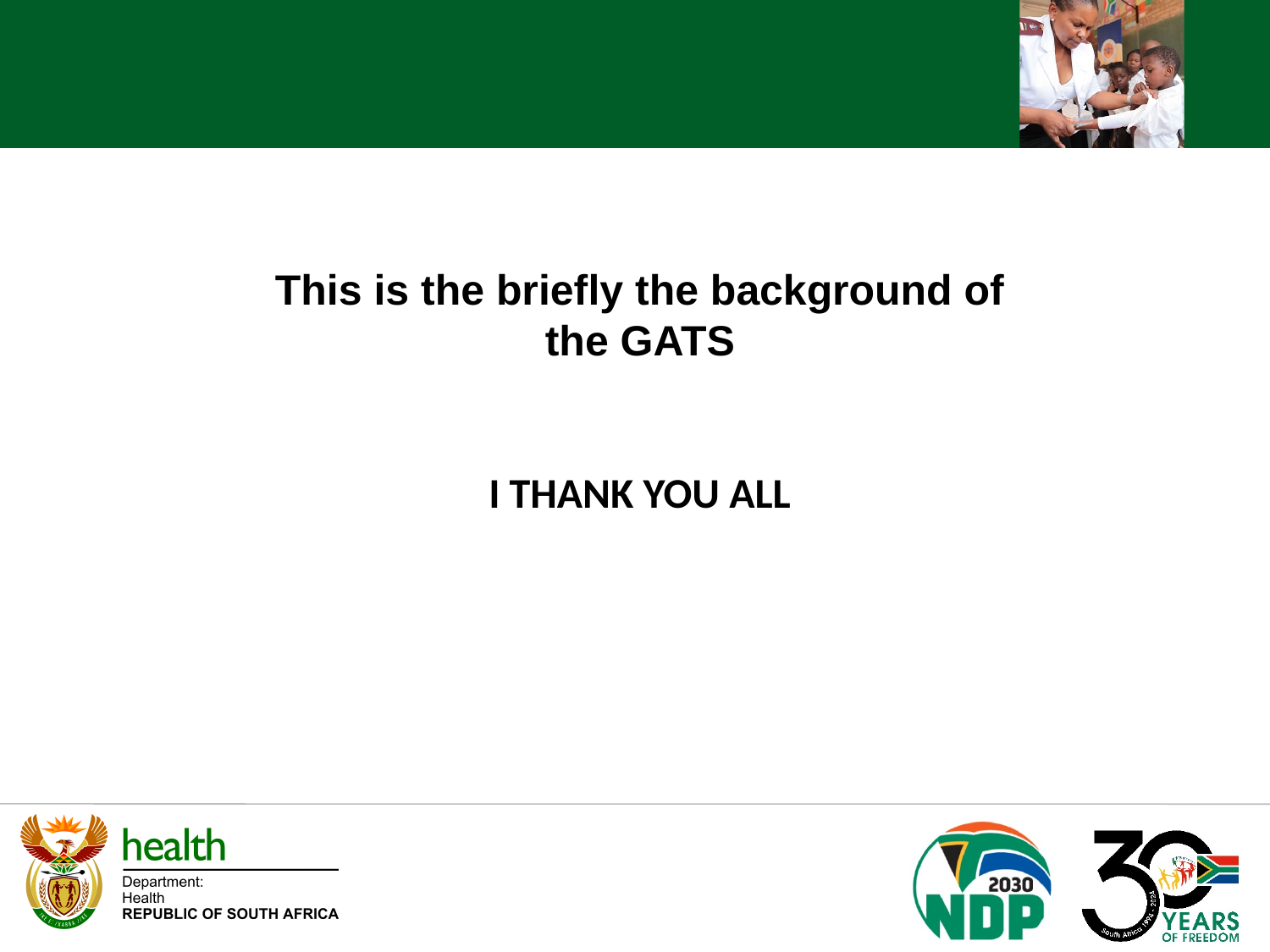

This is the briefly the background of the GATS

I THANK YOU ALL